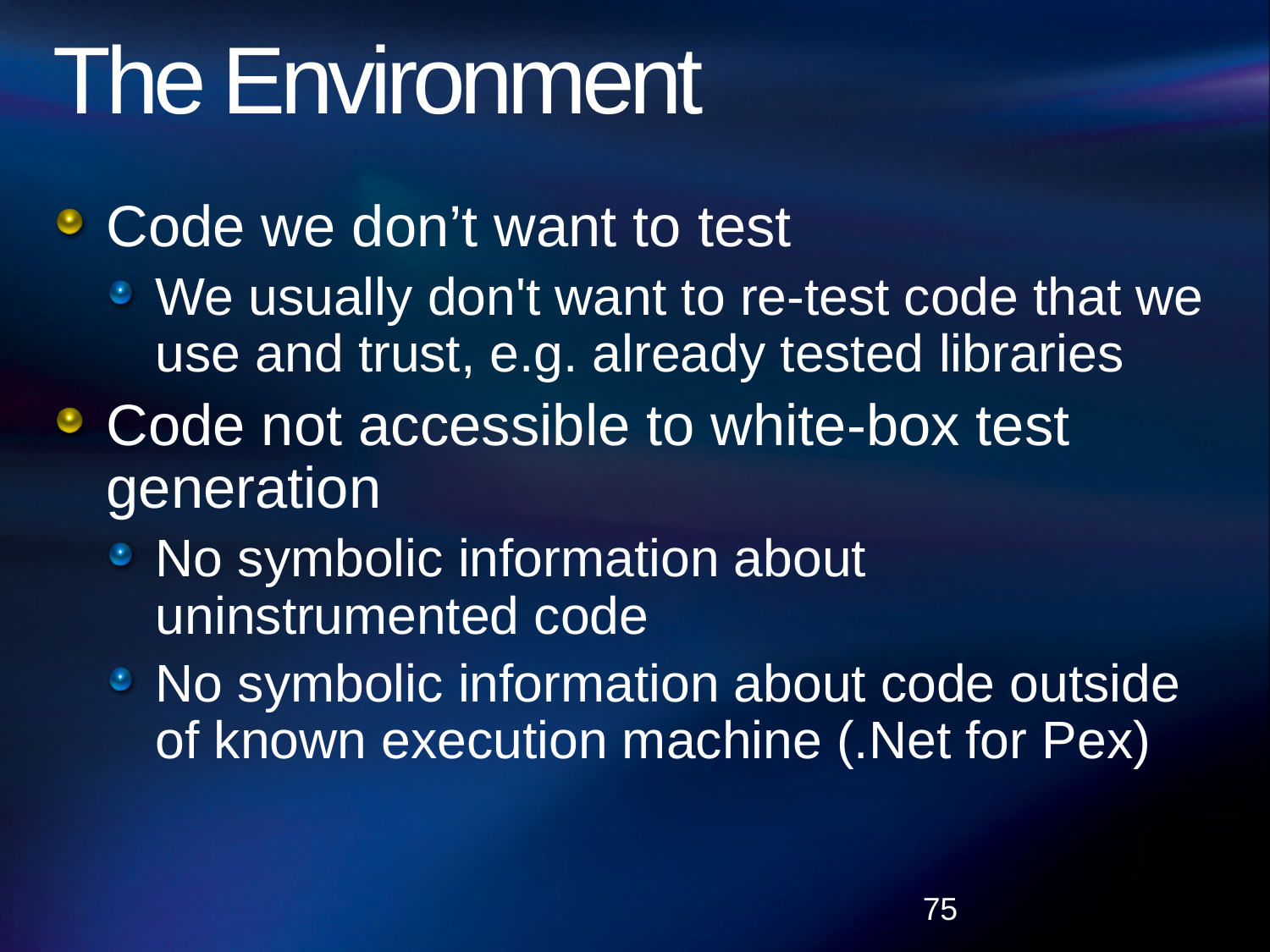

# The Environment
Code we don’t want to test
We usually don't want to re-test code that we use and trust, e.g. already tested libraries
Code not accessible to white-box test generation
No symbolic information about uninstrumented code
No symbolic information about code outside of known execution machine (.Net for Pex)

75